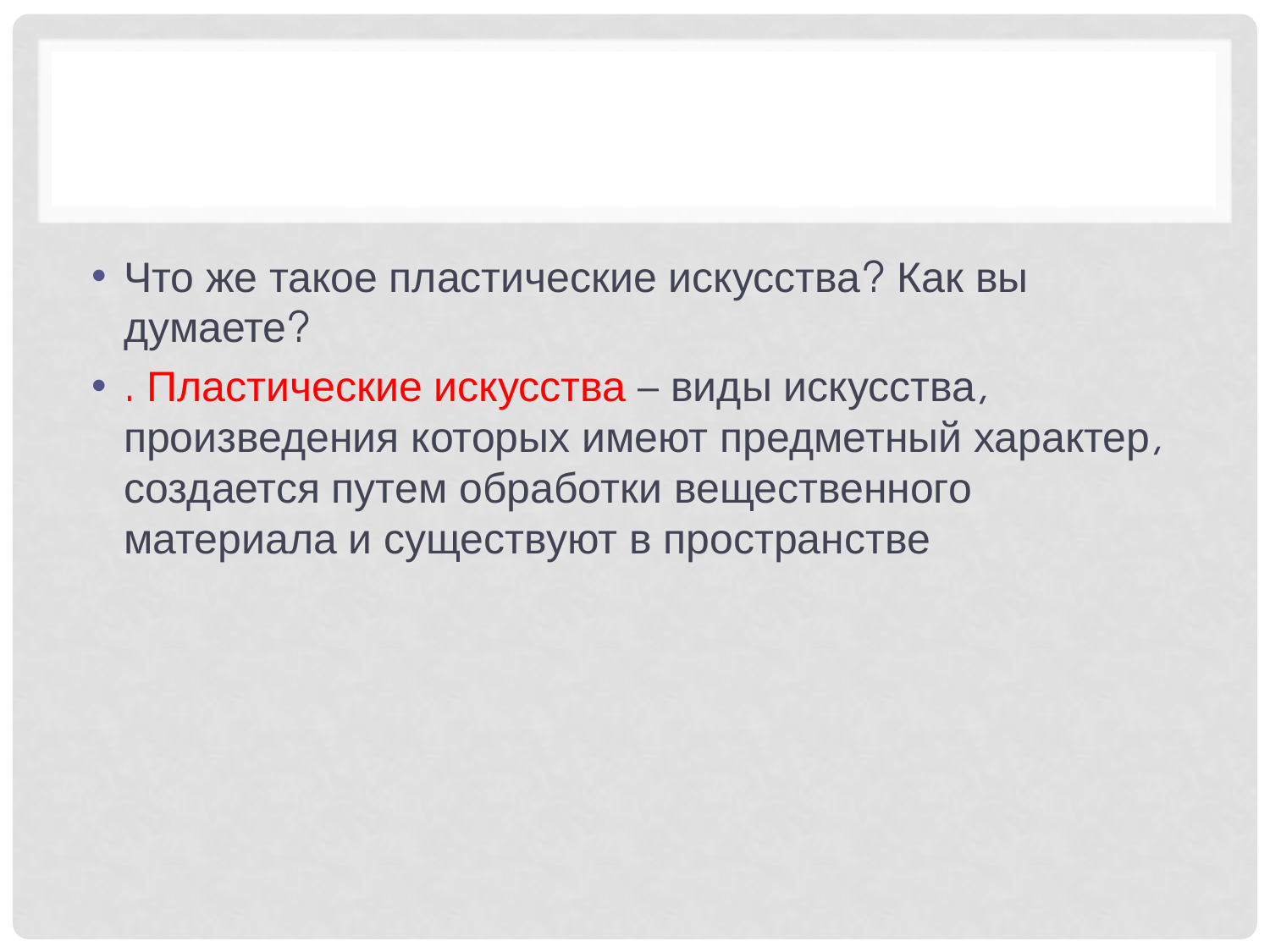

#
Что же такое пластические искусства? Как вы думаете?
. Пластические искусства – виды искусства, произведения которых имеют предметный характер, создается путем обработки вещественного материала и существуют в пространстве